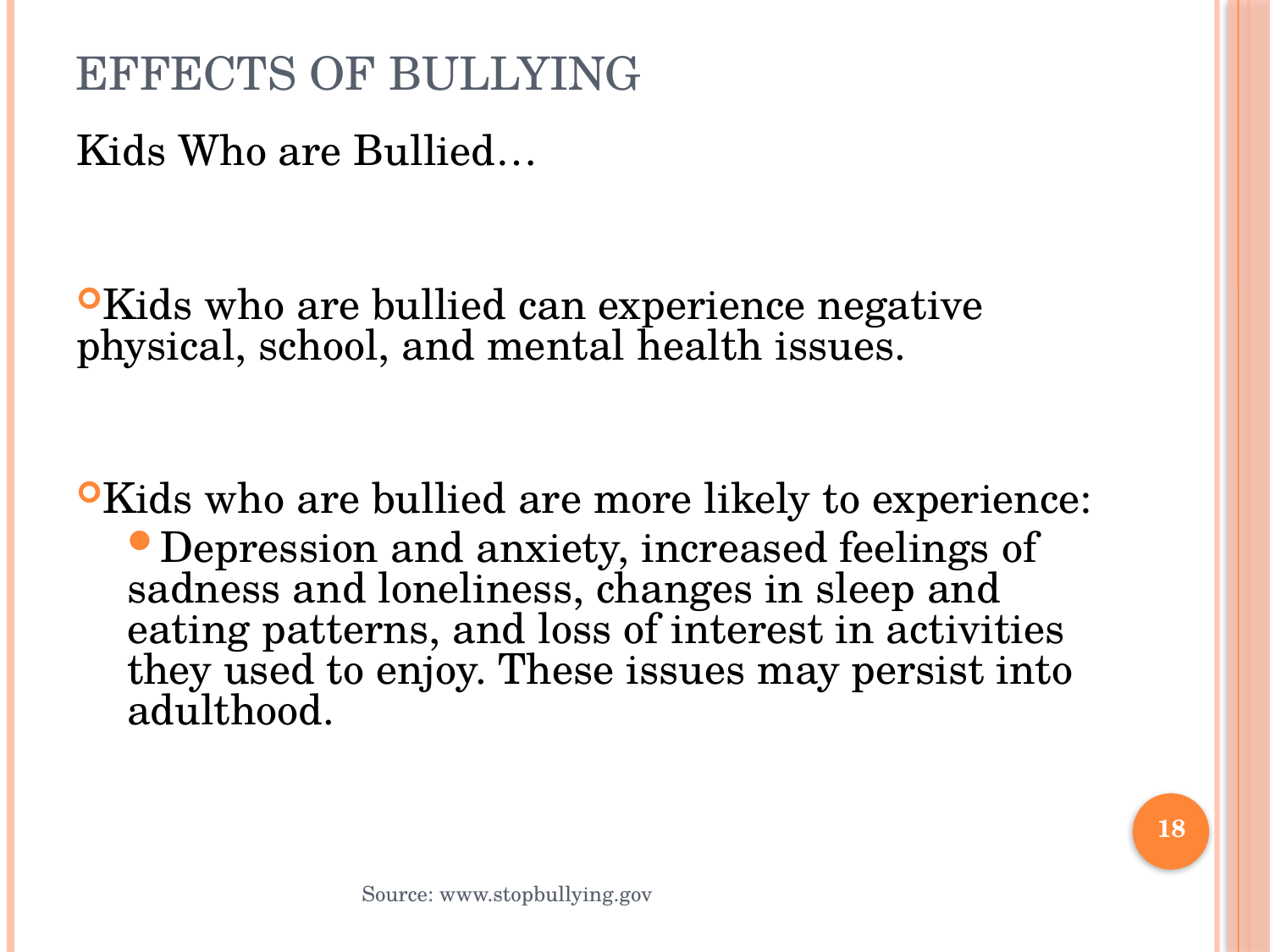

# Effects of Bullying
Kids Who are Bullied…

Kids who are bullied can experience negative physical, school, and mental health issues.

Kids who are bullied are more likely to experience:
Depression and anxiety, increased feelings of sadness and loneliness, changes in sleep and eating patterns, and loss of interest in activities they used to enjoy. These issues may persist into adulthood.

18
Source: www.stopbullying.gov